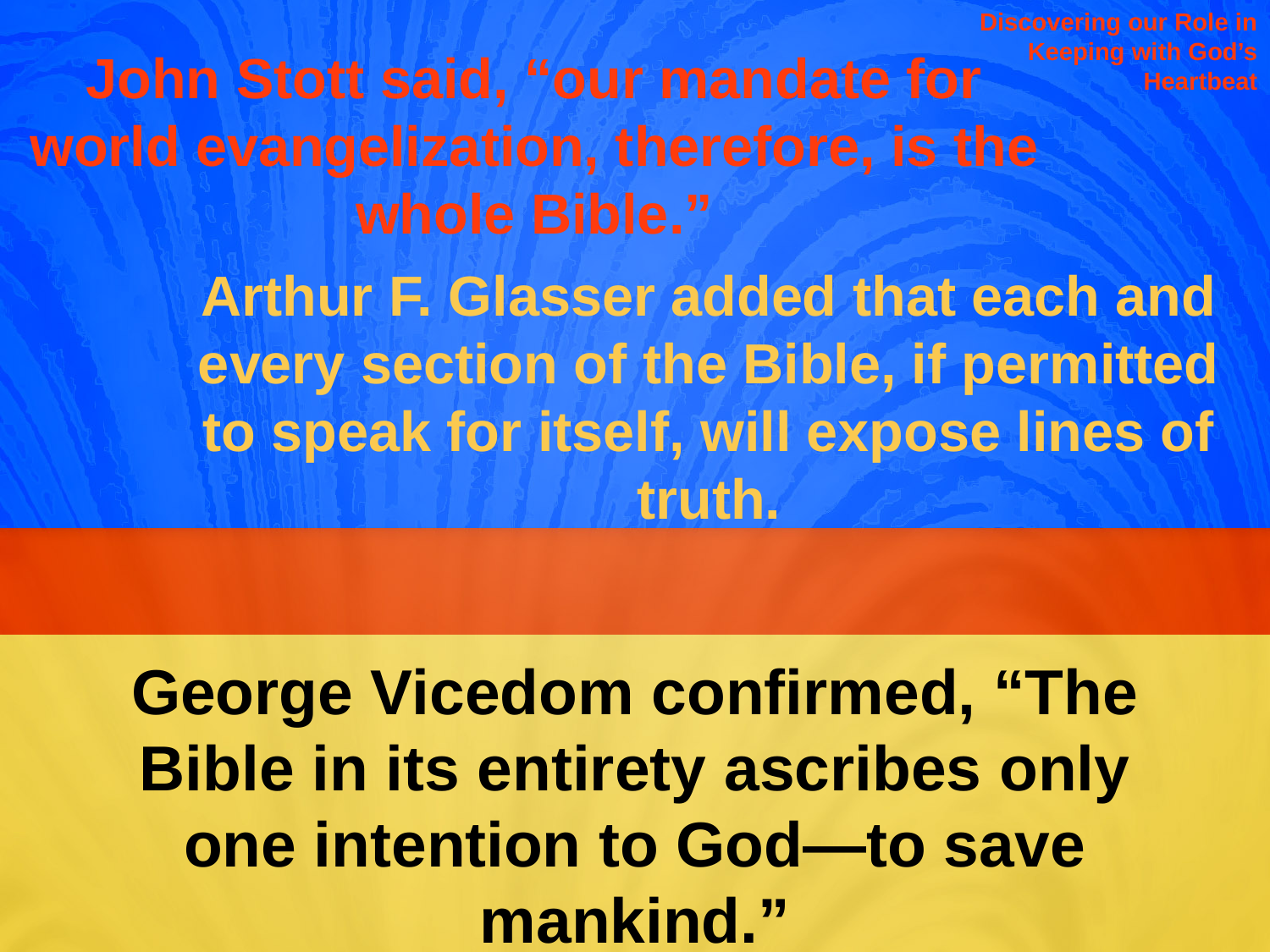

Discovering our Role in Keeping with God’s Heartbeat
John Stott said, “our mandate for world evangelization, therefore, is the whole Bible.”
Arthur F. Glasser added that each and every section of the Bible, if permitted to speak for itself, will expose lines of truth.
George Vicedom confirmed, “The Bible in its entirety ascribes only one intention to God—to save mankind.”